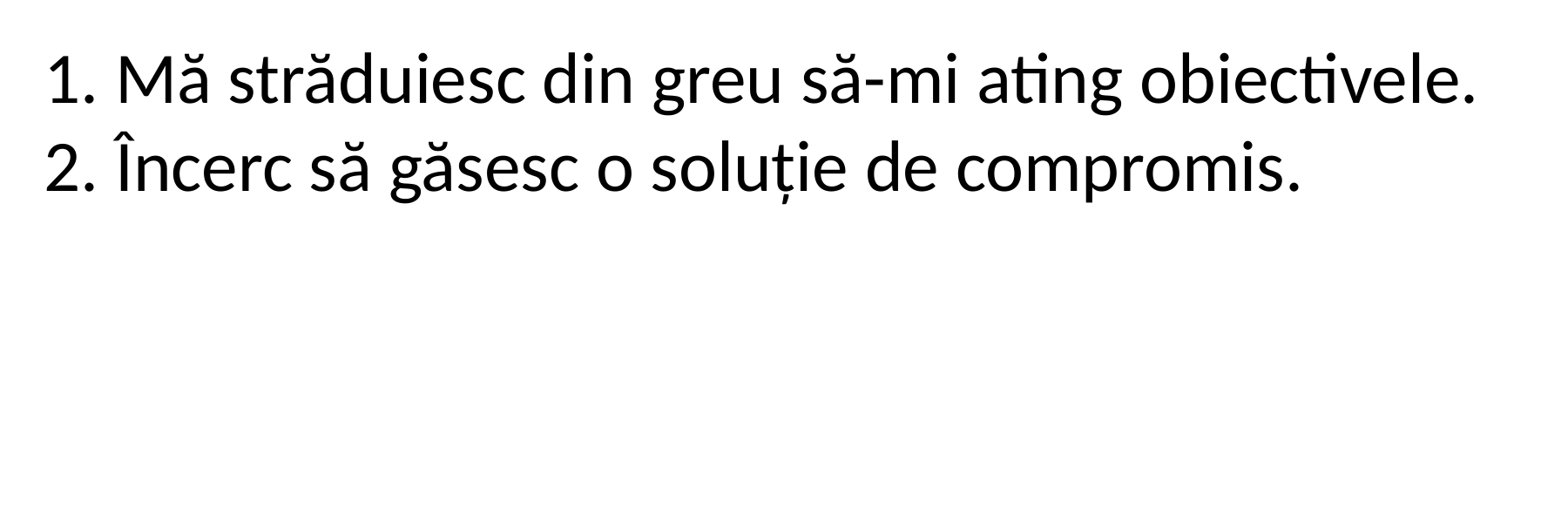

1. Mă străduiesc din greu să-mi ating obiectivele.
2. Încerc să găsesc o soluție de compromis.